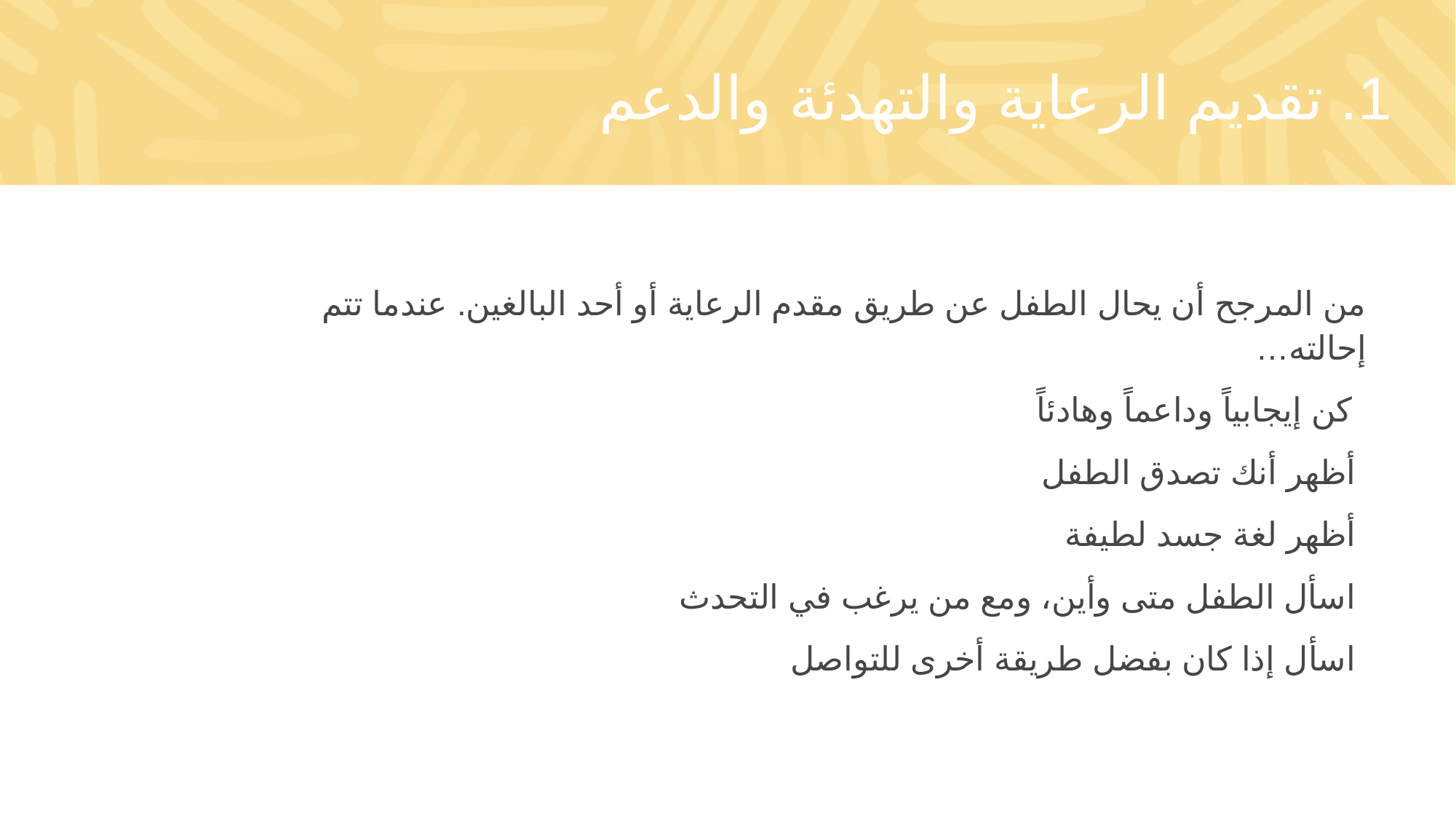

# 1. تقديم الرعاية والتهدئة والدعم
من المرجح أن يحال الطفل عن طريق مقدم الرعاية أو أحد البالغين. عندما تتم إحالته…
كن إيجابياً وداعماً وهادئاً
أظهر أنك تصدق الطفل
أظهر لغة جسد لطيفة
اسأل الطفل متى وأين، ومع من يرغب في التحدث
اسأل إذا كان بفضل طريقة أخرى للتواصل